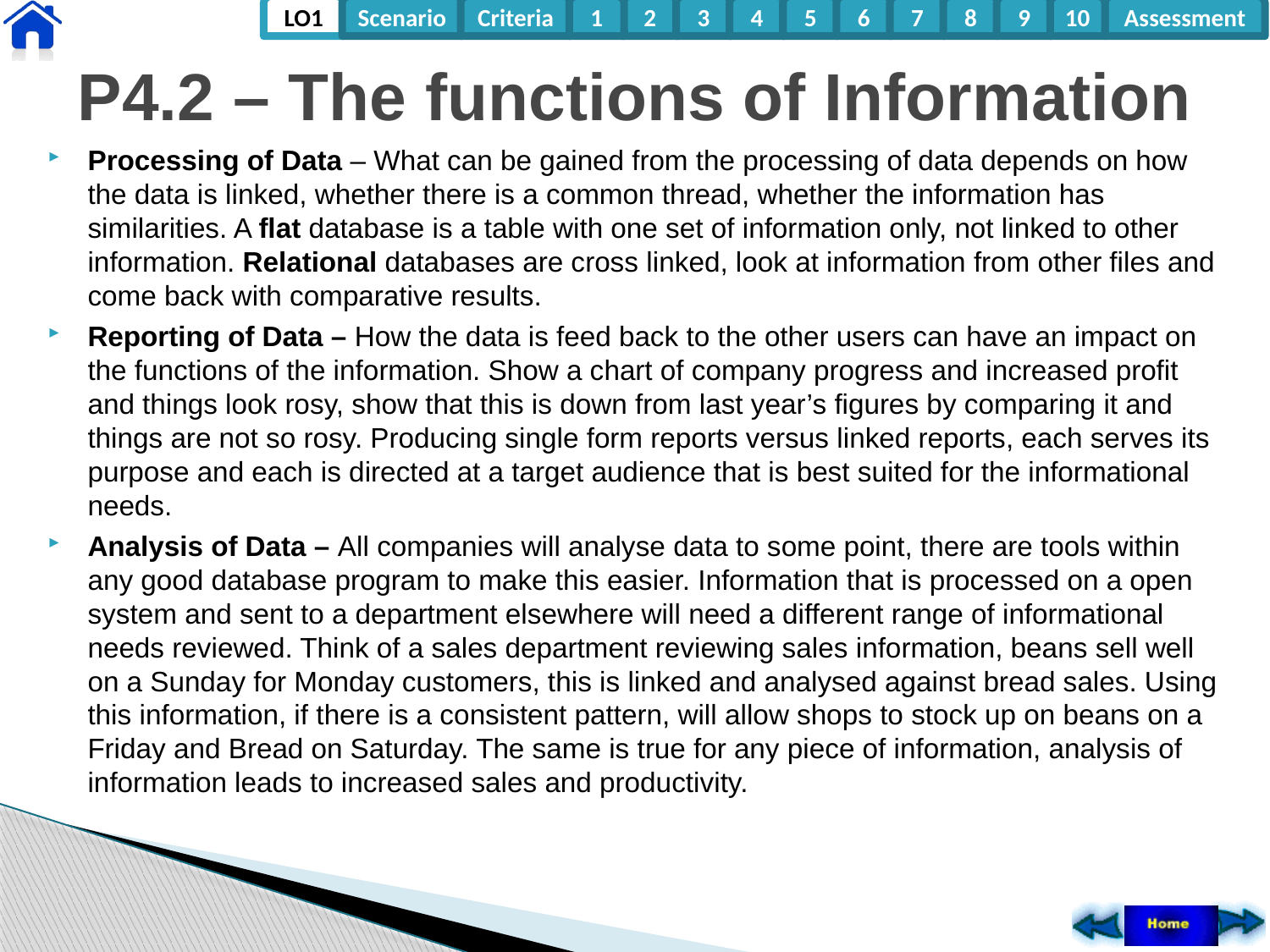

# P4.2 – The functions of Information
Processing of Data – What can be gained from the processing of data depends on how the data is linked, whether there is a common thread, whether the information has similarities. A flat database is a table with one set of information only, not linked to other information. Relational databases are cross linked, look at information from other files and come back with comparative results.
Reporting of Data – How the data is feed back to the other users can have an impact on the functions of the information. Show a chart of company progress and increased profit and things look rosy, show that this is down from last year’s figures by comparing it and things are not so rosy. Producing single form reports versus linked reports, each serves its purpose and each is directed at a target audience that is best suited for the informational needs.
Analysis of Data – All companies will analyse data to some point, there are tools within any good database program to make this easier. Information that is processed on a open system and sent to a department elsewhere will need a different range of informational needs reviewed. Think of a sales department reviewing sales information, beans sell well on a Sunday for Monday customers, this is linked and analysed against bread sales. Using this information, if there is a consistent pattern, will allow shops to stock up on beans on a Friday and Bread on Saturday. The same is true for any piece of information, analysis of information leads to increased sales and productivity.